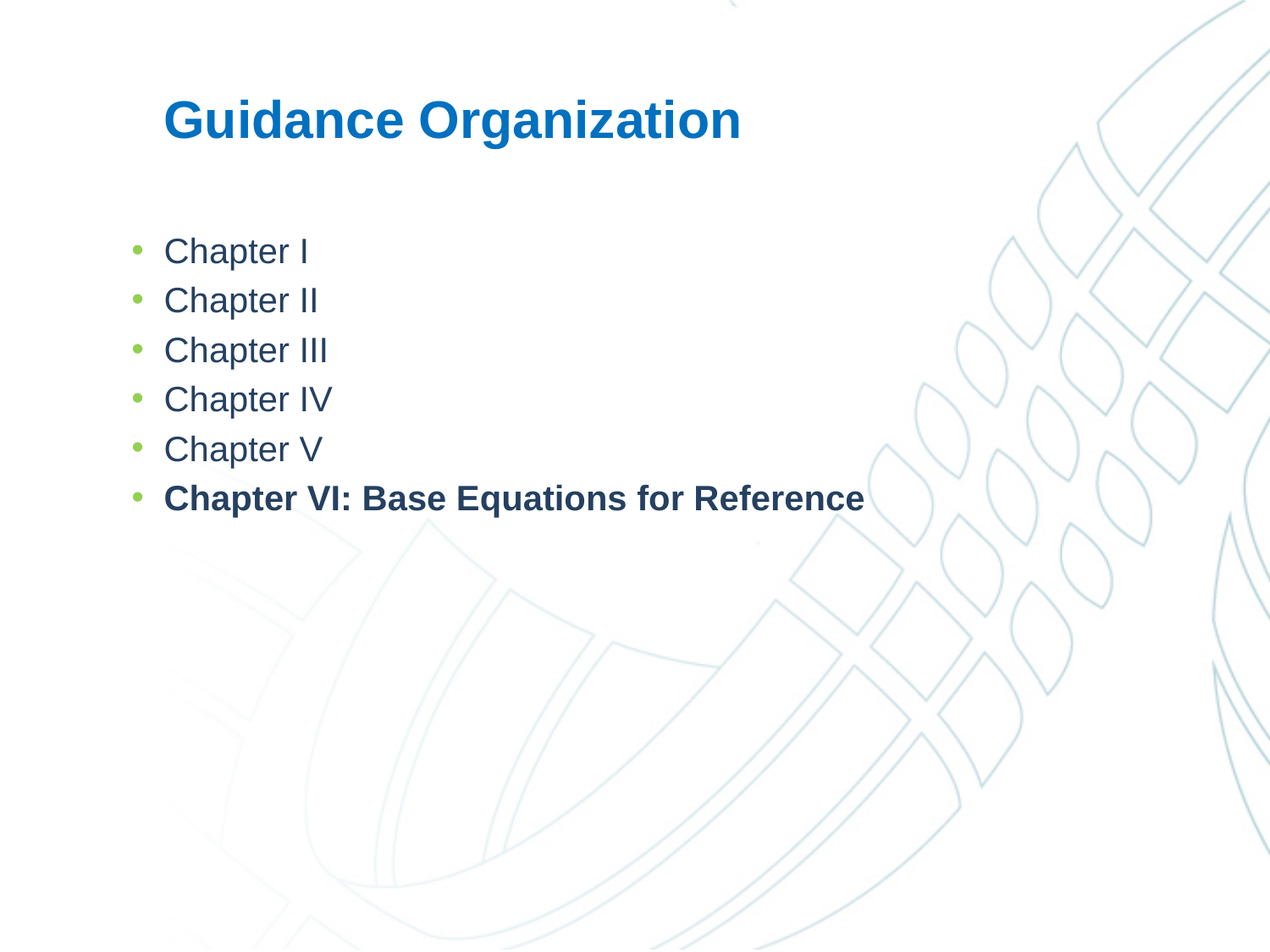

# Guidance Organization
Chapter I
Chapter II
Chapter III
Chapter IV
Chapter V
Chapter VI: Base Equations for Reference